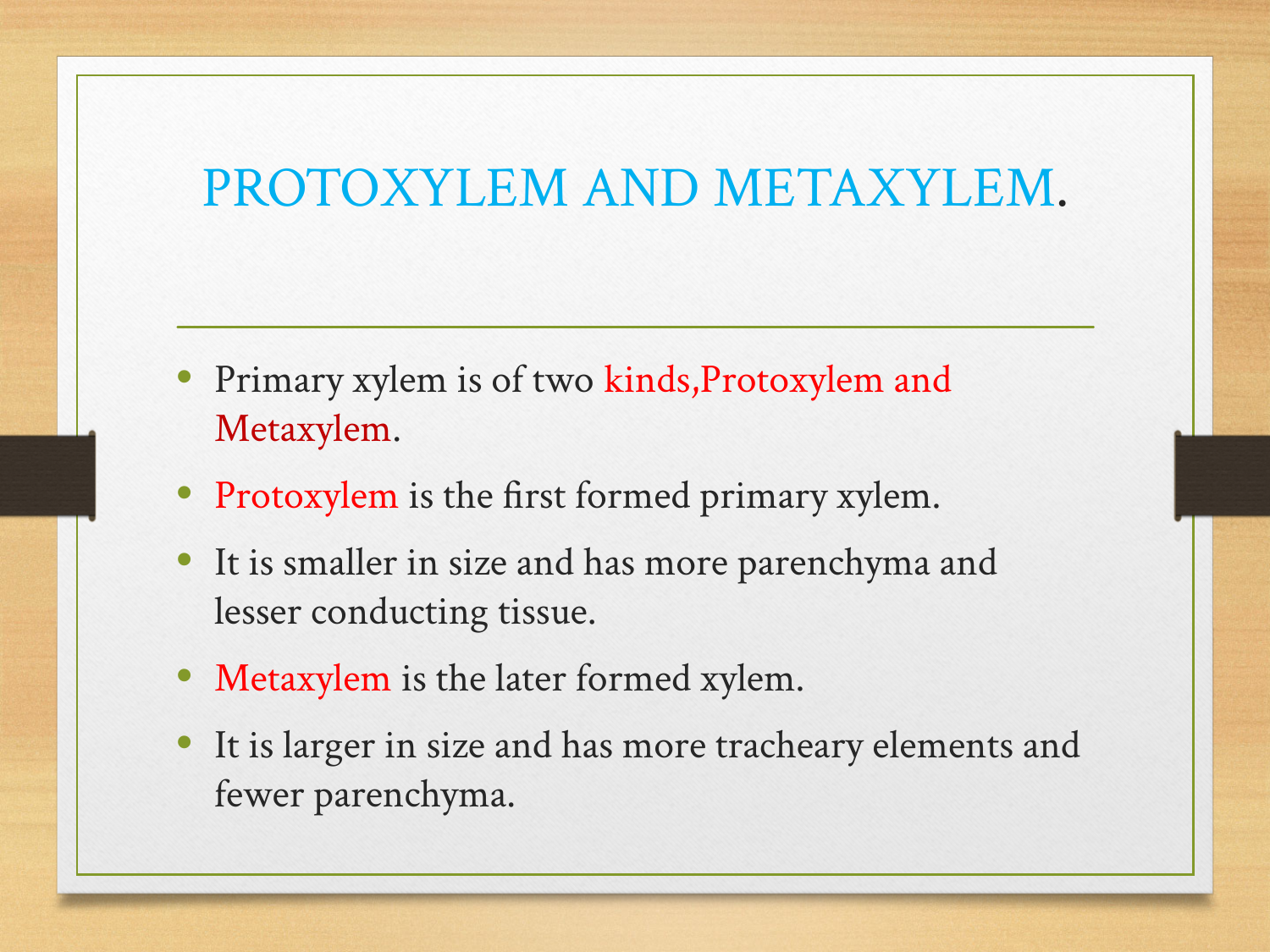

# PROTOXYLEM AND METAXYLEM.
Primary xylem is of two kinds,Protoxylem and Metaxylem.
Protoxylem is the first formed primary xylem.
It is smaller in size and has more parenchyma and lesser conducting tissue.
Metaxylem is the later formed xylem.
It is larger in size and has more tracheary elements and fewer parenchyma.